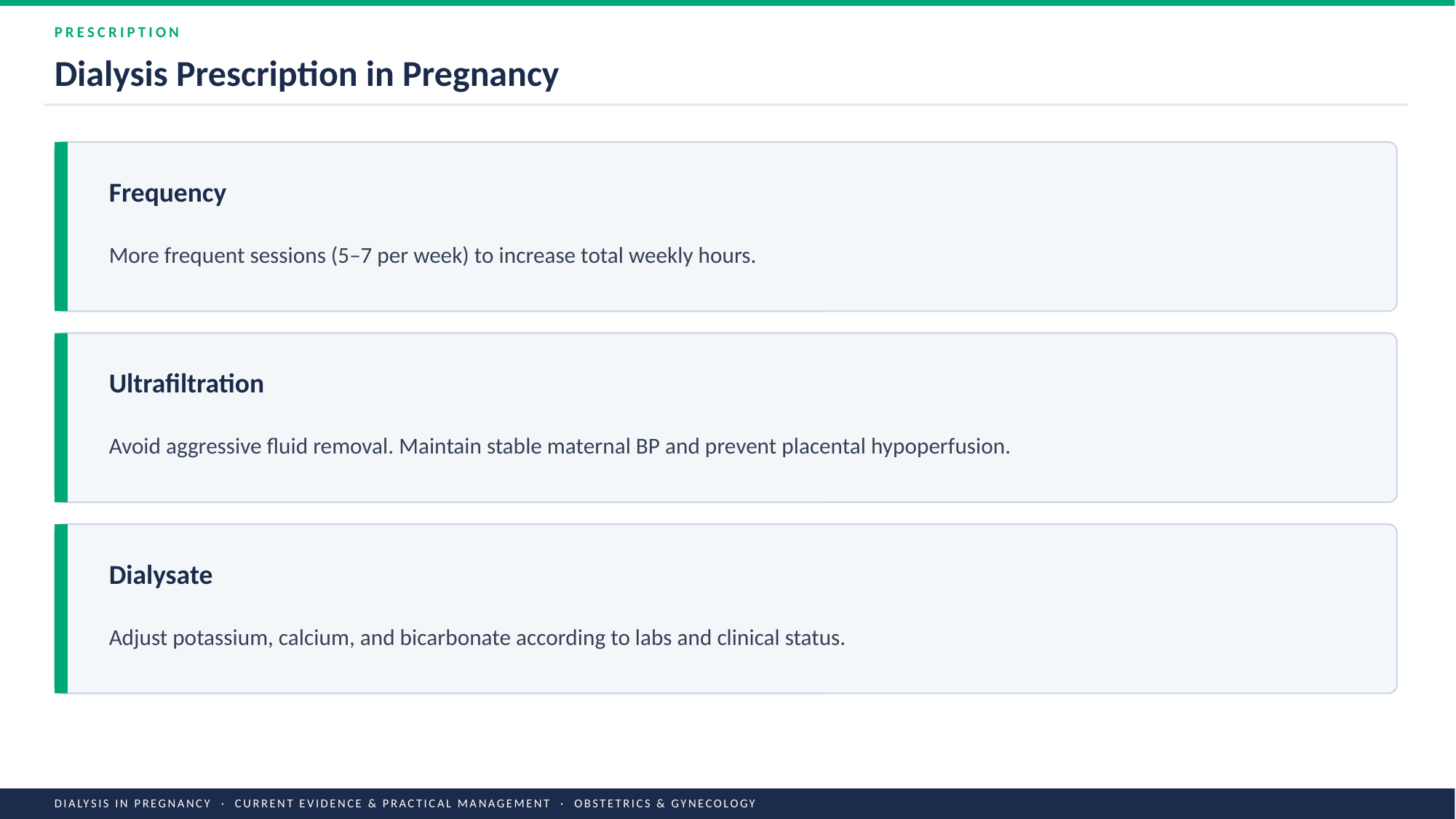

PRESCRIPTION
Dialysis Prescription in Pregnancy

Frequency
More frequent sessions (5–7 per week) to increase total weekly hours.

Ultrafiltration
Avoid aggressive fluid removal. Maintain stable maternal BP and prevent placental hypoperfusion.

Dialysate
Adjust potassium, calcium, and bicarbonate according to labs and clinical status.

DIALYSIS IN PREGNANCY  ·  CURRENT EVIDENCE & PRACTICAL MANAGEMENT  ·  OBSTETRICS & GYNECOLOGY